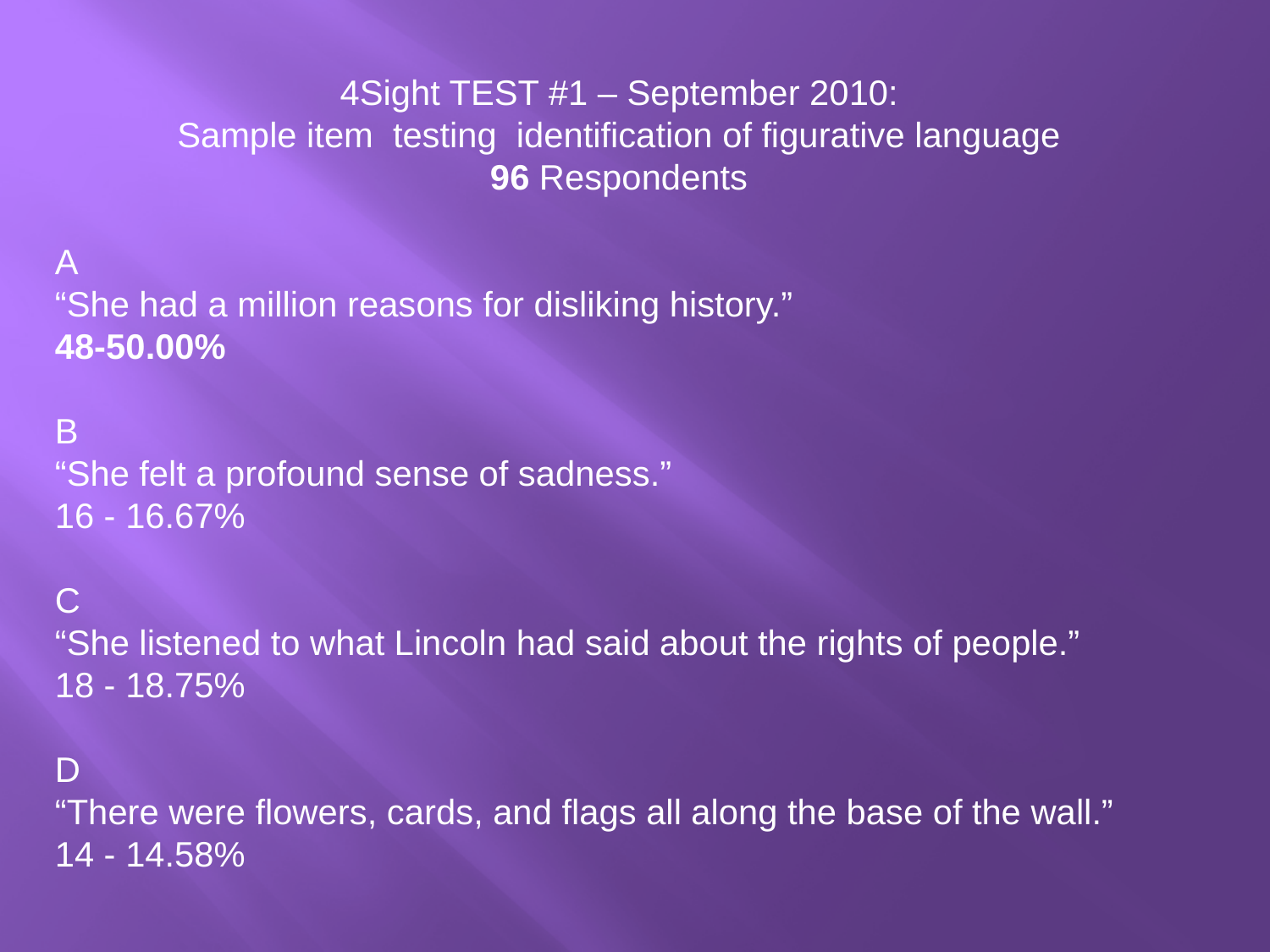

4Sight TEST #1 – September 2010:
Sample item  testing  identification of figurative language
96 Respondents

A
“She had a million reasons for disliking history.”
48-50.00%

B
“She felt a profound sense of sadness.”
16 - 16.67%

C
“She listened to what Lincoln had said about the rights of people.”
18 - 18.75%

D
“There were flowers, cards, and flags all along the base of the wall.”
14 - 14.58%